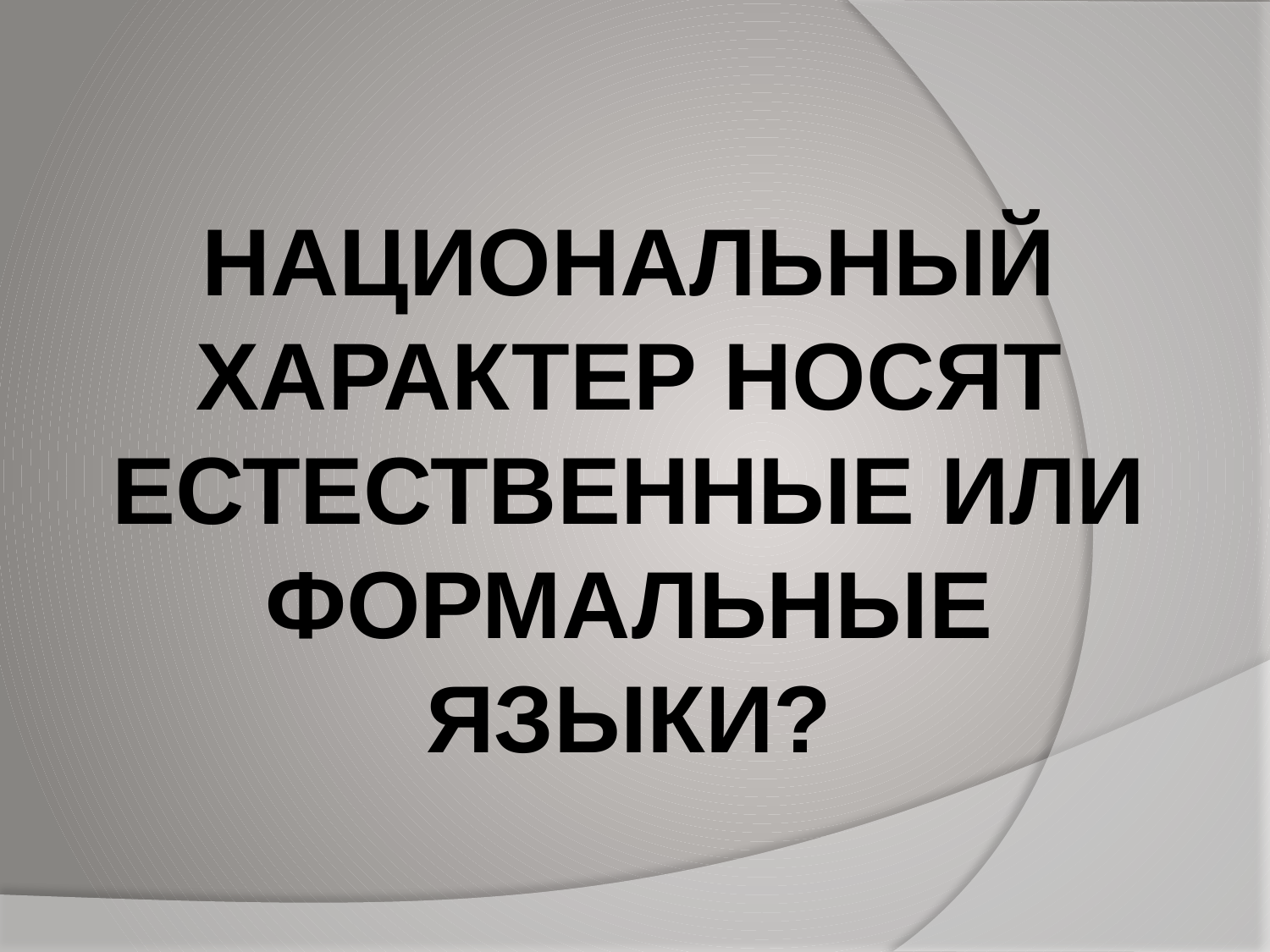

# НАЦИОНАЛЬНЫЙ ХАРАКТЕР НОСЯТ ЕСТЕСТВЕННЫЕ ИЛИ ФОРМАЛЬНЫЕ ЯЗЫКИ?